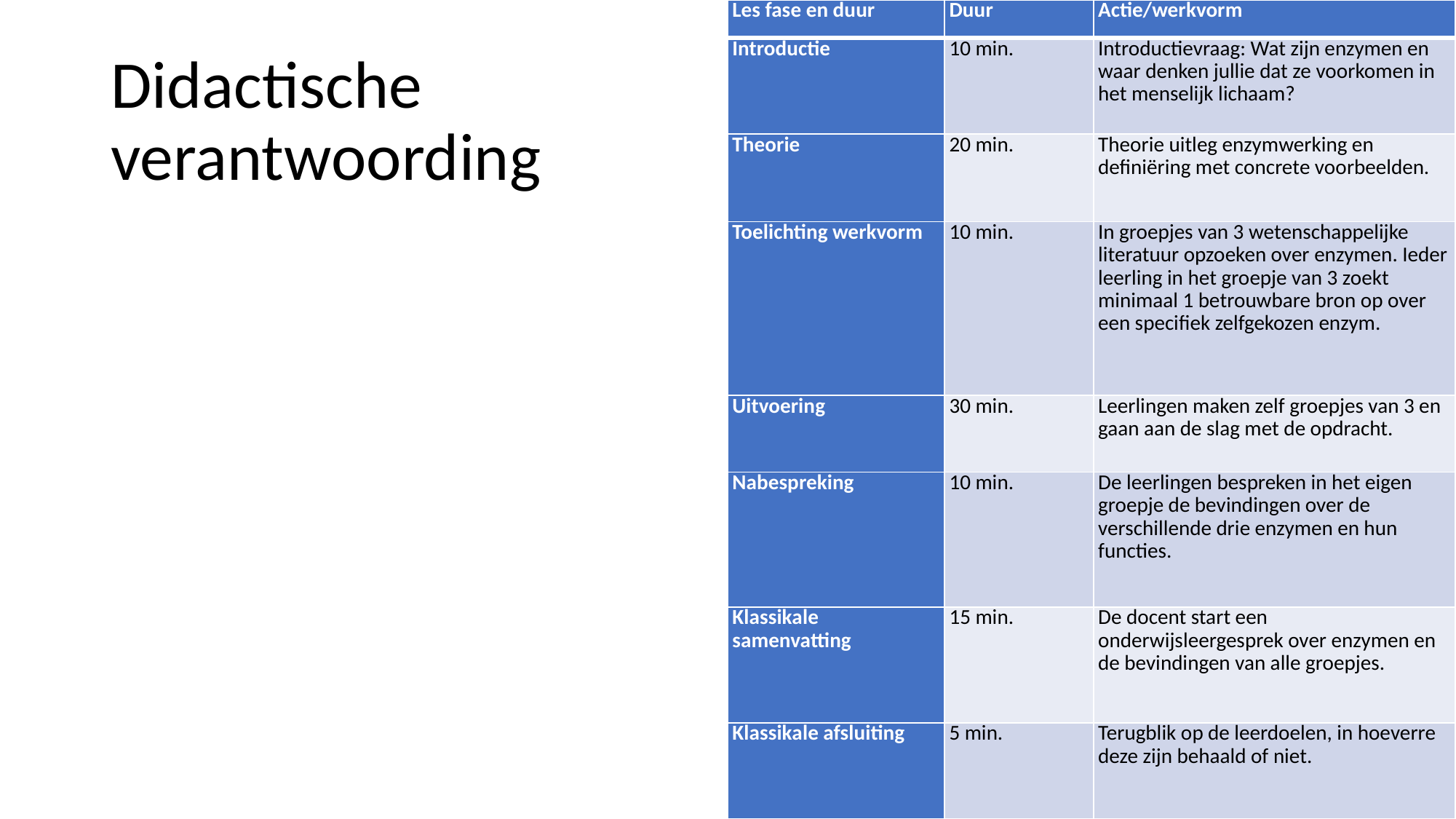

| Les fase en duur | Duur | Actie/werkvorm |
| --- | --- | --- |
| Introductie | 10 min. | Introductievraag: Wat zijn enzymen en waar denken jullie dat ze voorkomen in het menselijk lichaam? |
| Theorie | 20 min. | Theorie uitleg enzymwerking en definiëring met concrete voorbeelden. |
| Toelichting werkvorm | 10 min. | In groepjes van 3 wetenschappelijke literatuur opzoeken over enzymen. Ieder leerling in het groepje van 3 zoekt minimaal 1 betrouwbare bron op over een specifiek zelfgekozen enzym. |
| Uitvoering | 30 min. | Leerlingen maken zelf groepjes van 3 en gaan aan de slag met de opdracht. |
| Nabespreking | 10 min. | De leerlingen bespreken in het eigen groepje de bevindingen over de verschillende drie enzymen en hun functies. |
| Klassikale samenvatting | 15 min. | De docent start een onderwijsleergesprek over enzymen en de bevindingen van alle groepjes. |
| Klassikale afsluiting | 5 min. | Terugblik op de leerdoelen, in hoeverre deze zijn behaald of niet. |
# Didactische verantwoording